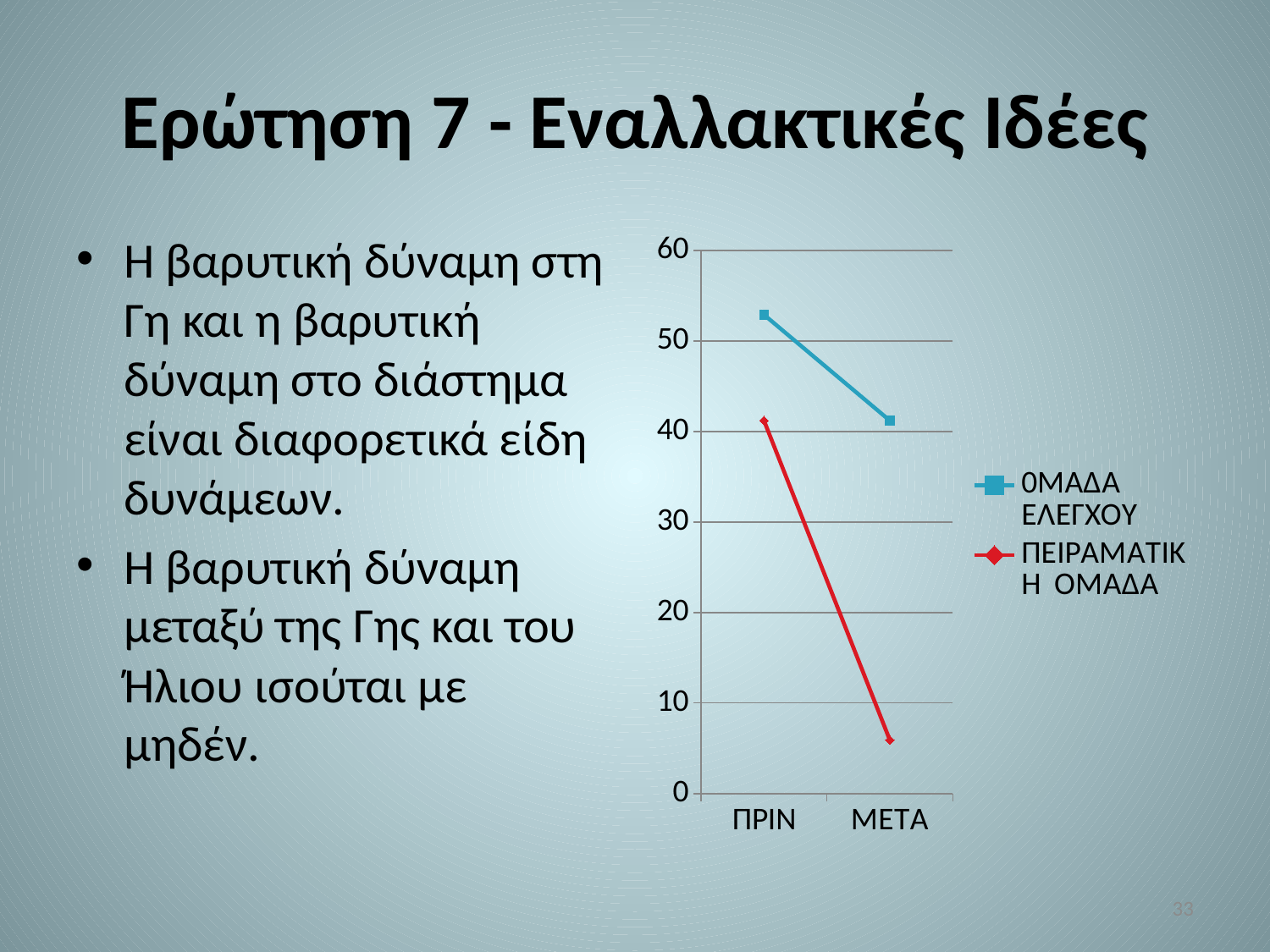

# Ερώτηση 7 - Εναλλακτικές Ιδέες
Η βαρυτική δύναμη στη Γη και η βαρυτική δύναμη στο διάστημα είναι διαφορετικά είδη δυνάμεων.
Η βαρυτική δύναμη μεταξύ της Γης και του Ήλιου ισούται με μηδέν.

### Chart

| Category | 0ΜΑΔΑ  ΕΛΕΓΧΟΥ | ΠΕΙΡΑΜΑΤΙΚΗ  ΟΜΑΔΑ |
|---|---|---|
| ΠΡΙΝ | 52.9 | 41.2 |
| ΜΕΤΑ | 41.2 | 5.9 |
33